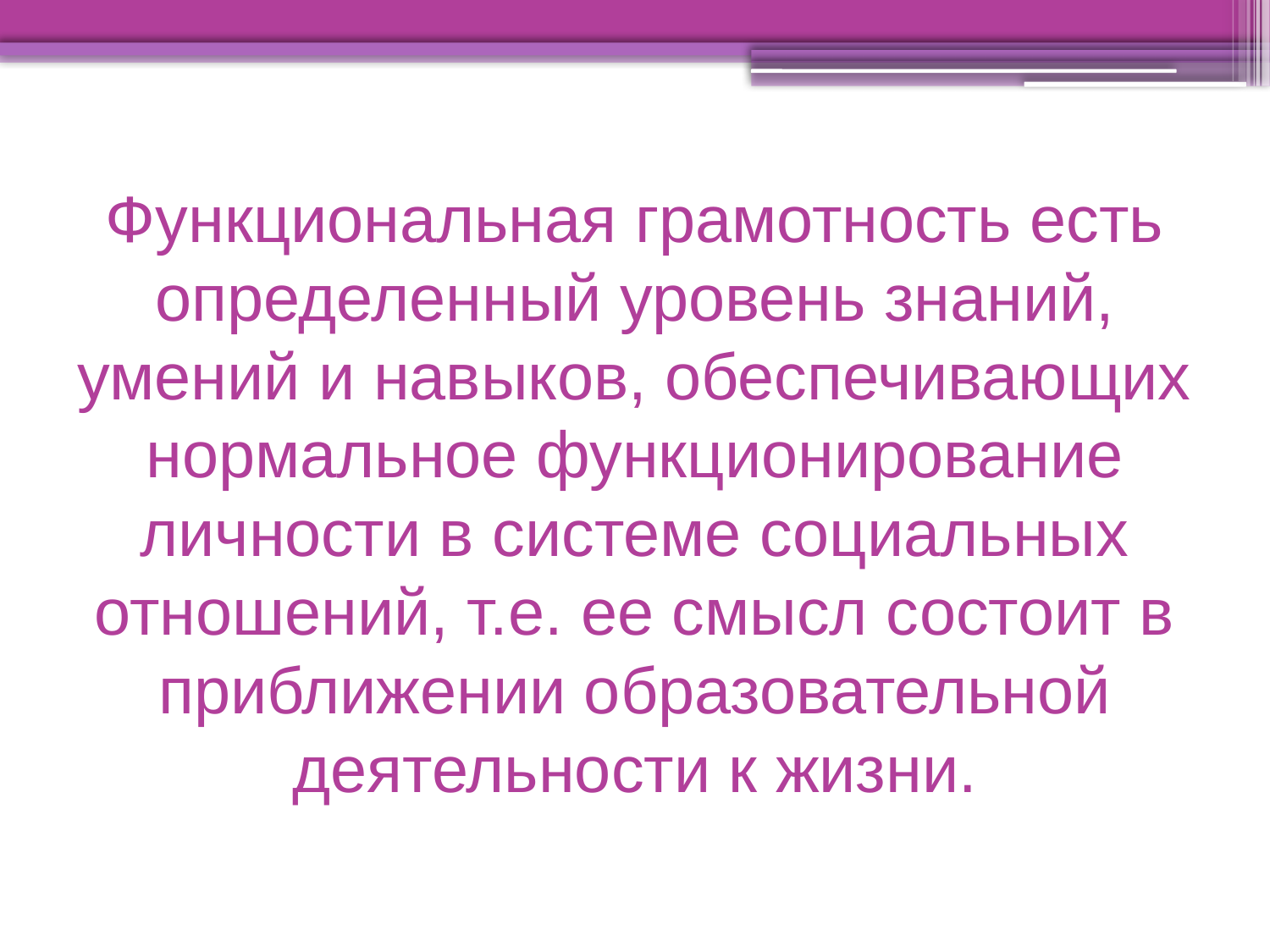

# Функциональная грамотность есть определенный уровень знаний, умений и навыков, обеспечивающих нормальное функционирование личности в системе социальных отношений, т.е. ее смысл состоит в приближении образовательной деятельности к жизни.